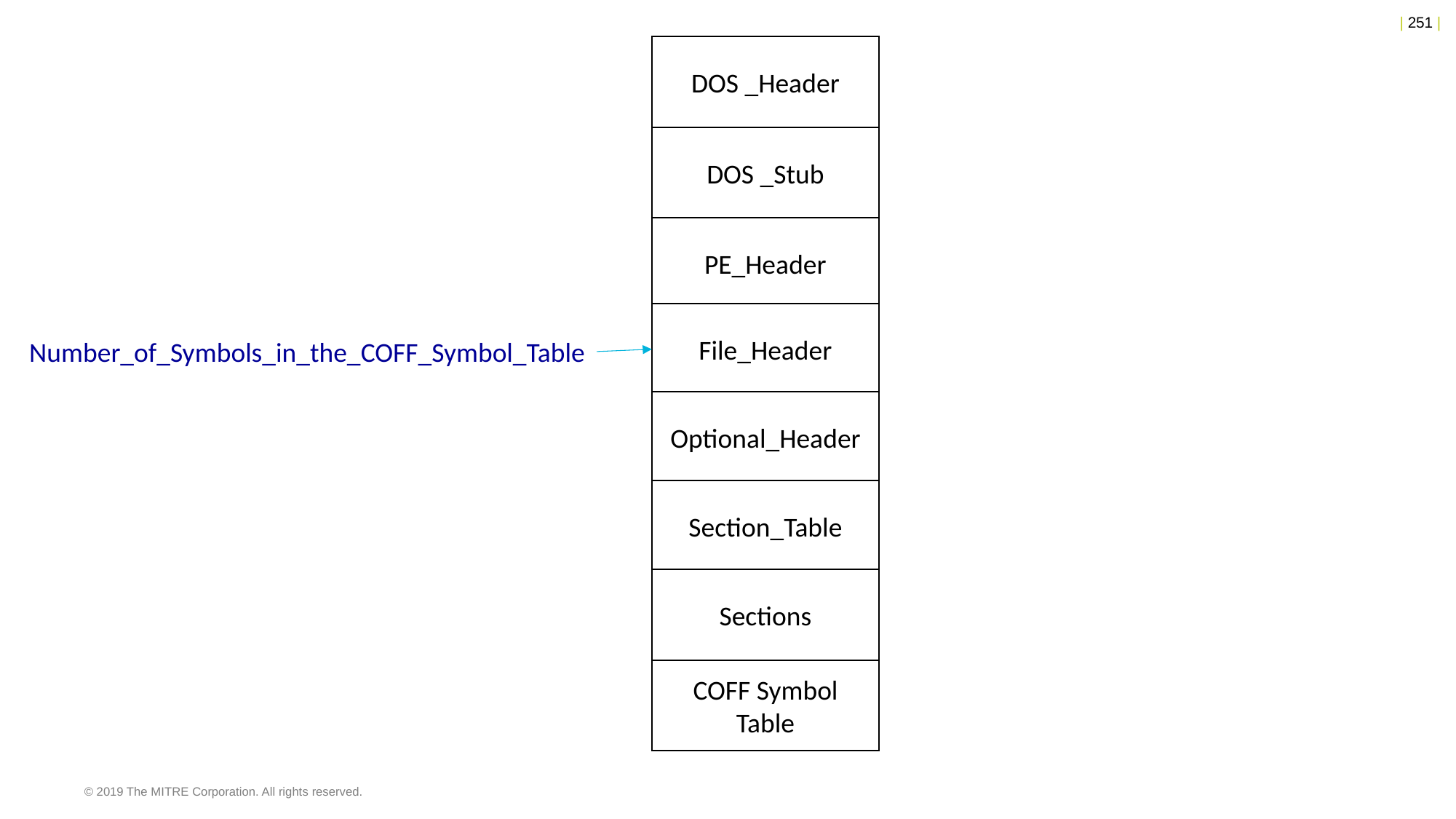

DOS _Header
DOS _Stub
PE_Header
File_Header
Number_of_Symbols_in_the_COFF_Symbol_Table
Optional_Header
Section_Table
Sections
COFF Symbol
Table
© 2019 The MITRE Corporation. All rights reserved.